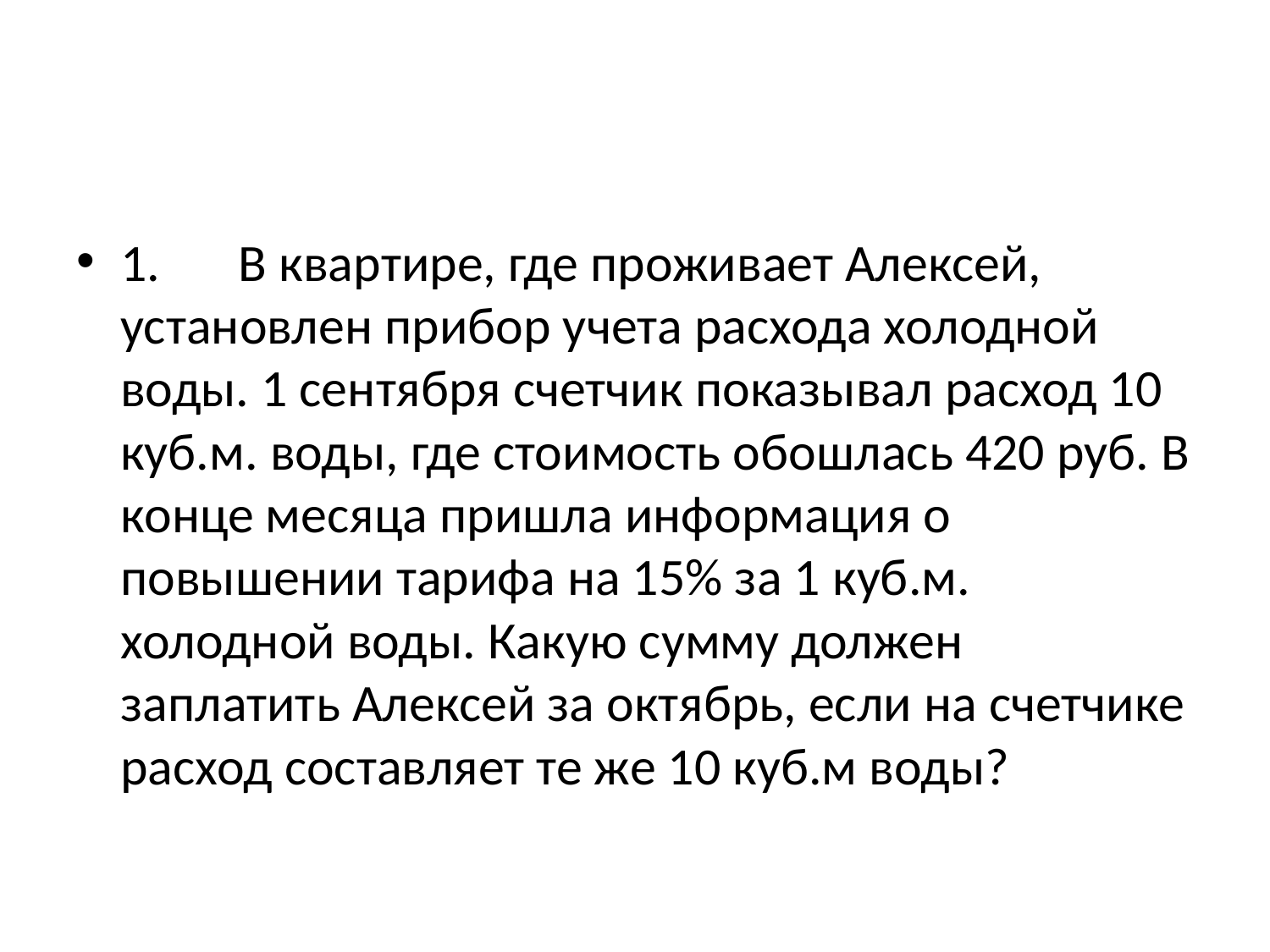

#
1.	В квартире, где проживает Алексей, установлен прибор учета расхода холодной воды. 1 сентября счетчик показывал расход 10 куб.м. воды, где стоимость обошлась 420 руб. В конце месяца пришла информация о повышении тарифа на 15% за 1 куб.м. холодной воды. Какую сумму должен заплатить Алексей за октябрь, если на счетчике расход составляет те же 10 куб.м воды?